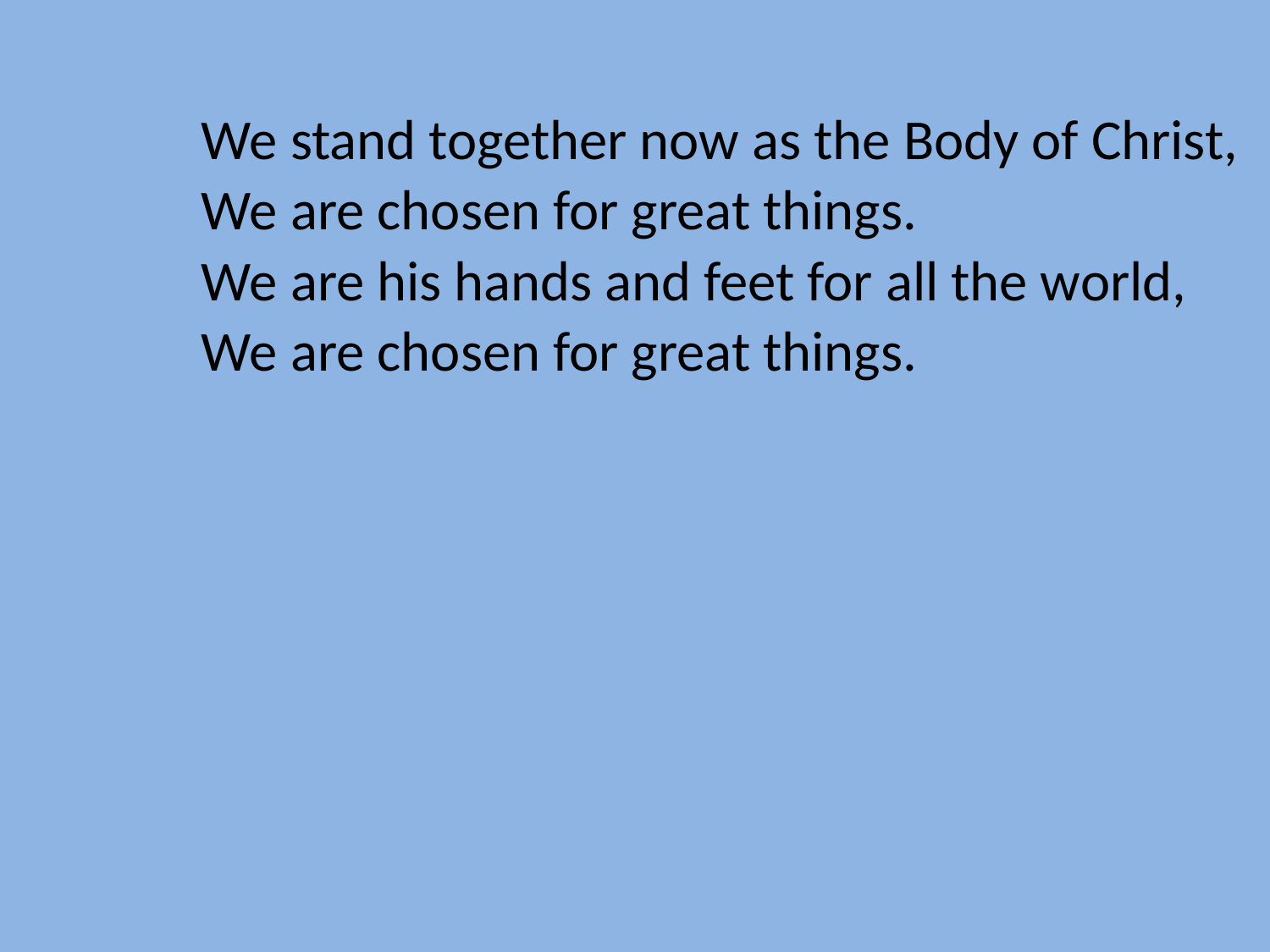

We stand together now as the Body of Christ,
We are chosen for great things.
We are his hands and feet for all the world,
We are chosen for great things.